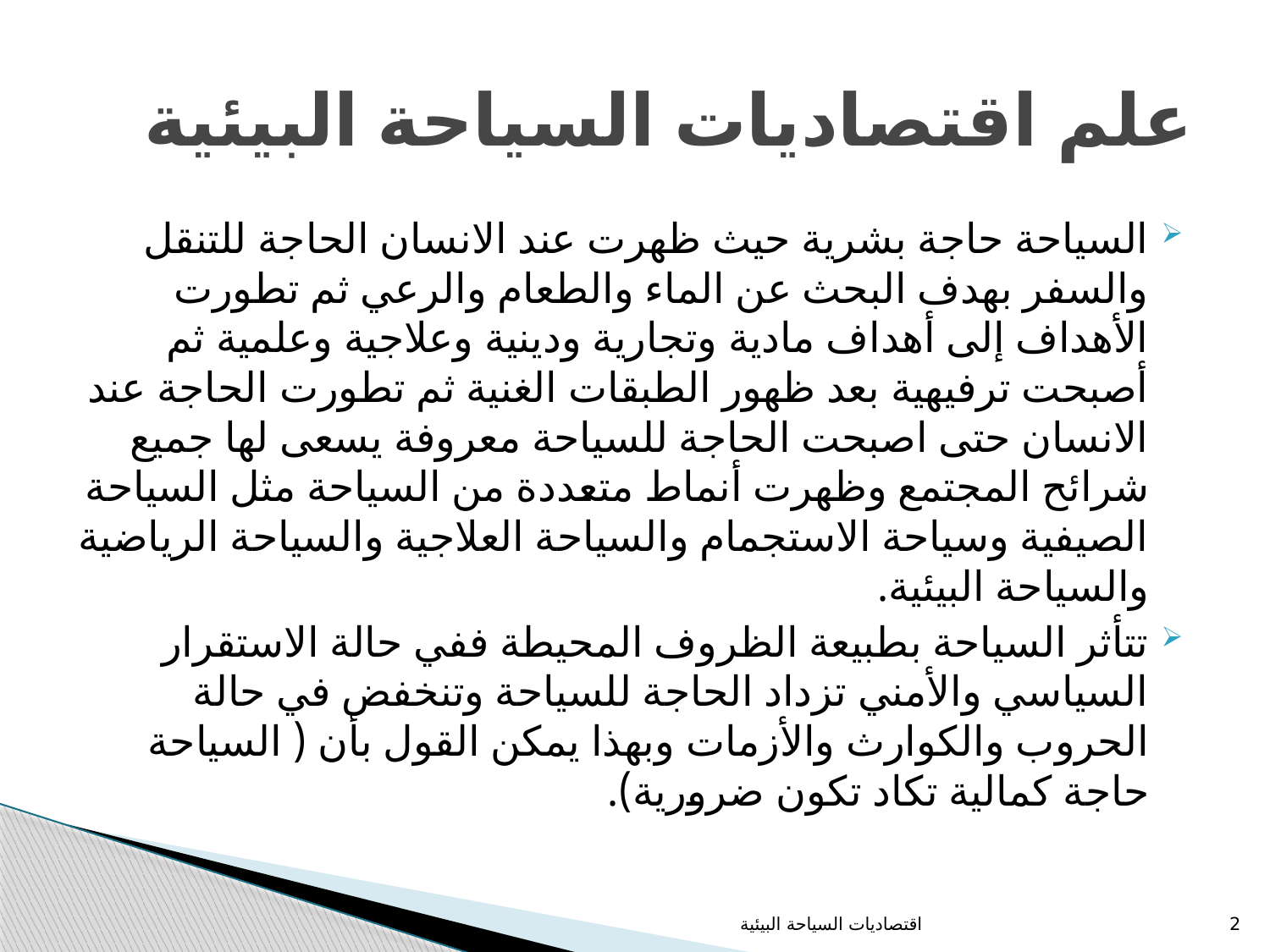

# علم اقتصاديات السياحة البيئية
السياحة حاجة بشرية حيث ظهرت عند الانسان الحاجة للتنقل والسفر بهدف البحث عن الماء والطعام والرعي ثم تطورت الأهداف إلى أهداف مادية وتجارية ودينية وعلاجية وعلمية ثم أصبحت ترفيهية بعد ظهور الطبقات الغنية ثم تطورت الحاجة عند الانسان حتى اصبحت الحاجة للسياحة معروفة يسعى لها جميع شرائح المجتمع وظهرت أنماط متعددة من السياحة مثل السياحة الصيفية وسياحة الاستجمام والسياحة العلاجية والسياحة الرياضية والسياحة البيئية.
تتأثر السياحة بطبيعة الظروف المحيطة ففي حالة الاستقرار السياسي والأمني تزداد الحاجة للسياحة وتنخفض في حالة الحروب والكوارث والأزمات وبهذا يمكن القول بأن ( السياحة حاجة كمالية تكاد تكون ضرورية).

اقتصاديات السياحة البيئية
2